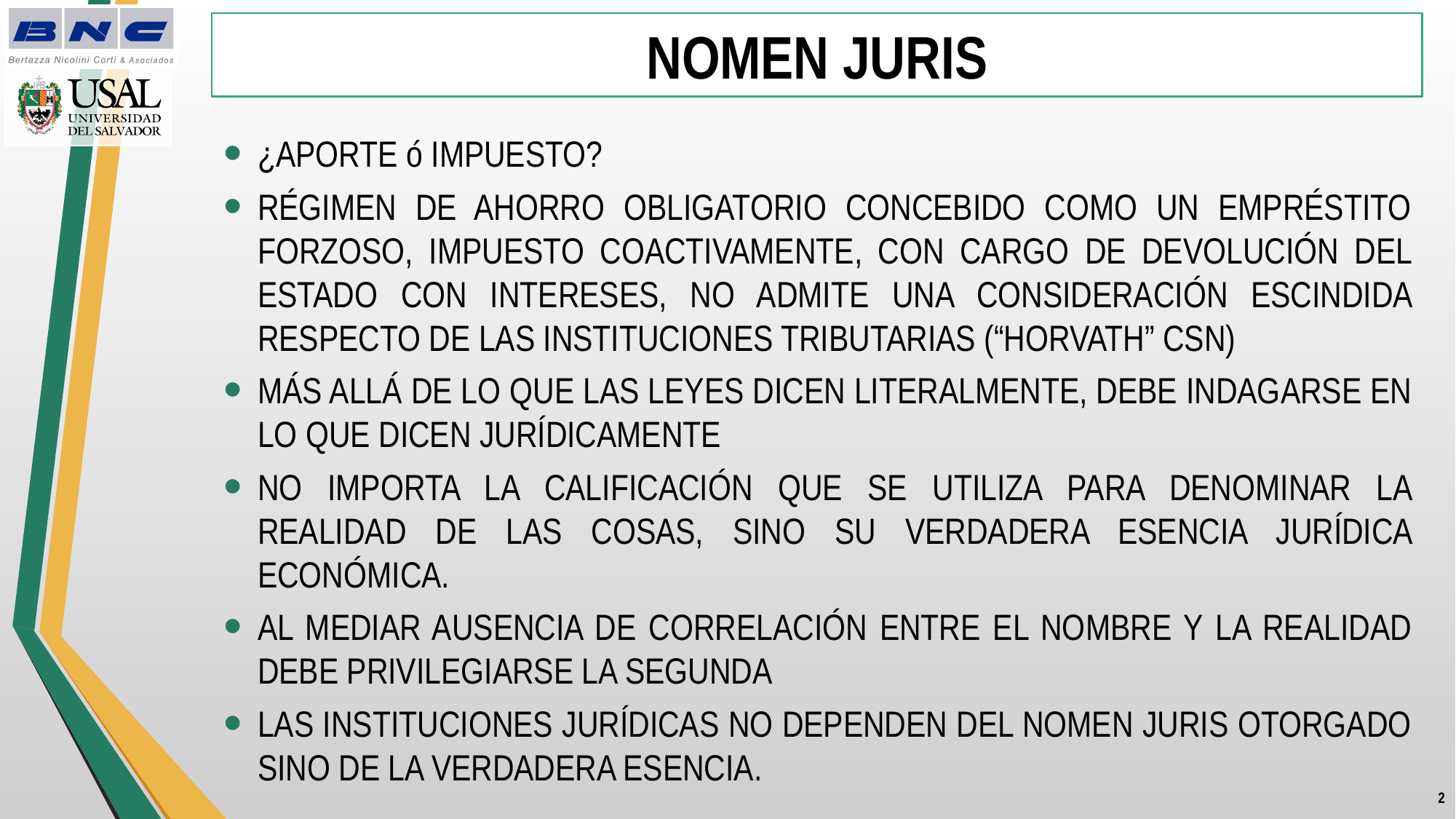

# NOMEN JURIS
¿APORTE ó IMPUESTO?
RÉGIMEN DE AHORRO OBLIGATORIO CONCEBIDO COMO UN EMPRÉSTITO FORZOSO, IMPUESTO COACTIVAMENTE, CON CARGO DE DEVOLUCIÓN DEL ESTADO CON INTERESES, NO ADMITE UNA CONSIDERACIÓN ESCINDIDA RESPECTO DE LAS INSTITUCIONES TRIBUTARIAS (“HORVATH” CSN)
MÁS ALLÁ DE LO QUE LAS LEYES DICEN LITERALMENTE, DEBE INDAGARSE EN LO QUE DICEN JURÍDICAMENTE
NO IMPORTA LA CALIFICACIÓN QUE SE UTILIZA PARA DENOMINAR LA REALIDAD DE LAS COSAS, SINO SU VERDADERA ESENCIA JURÍDICA ECONÓMICA.
AL MEDIAR AUSENCIA DE CORRELACIÓN ENTRE EL NOMBRE Y LA REALIDAD DEBE PRIVILEGIARSE LA SEGUNDA
LAS INSTITUCIONES JURÍDICAS NO DEPENDEN DEL NOMEN JURIS OTORGADO SINO DE LA VERDADERA ESENCIA.
2